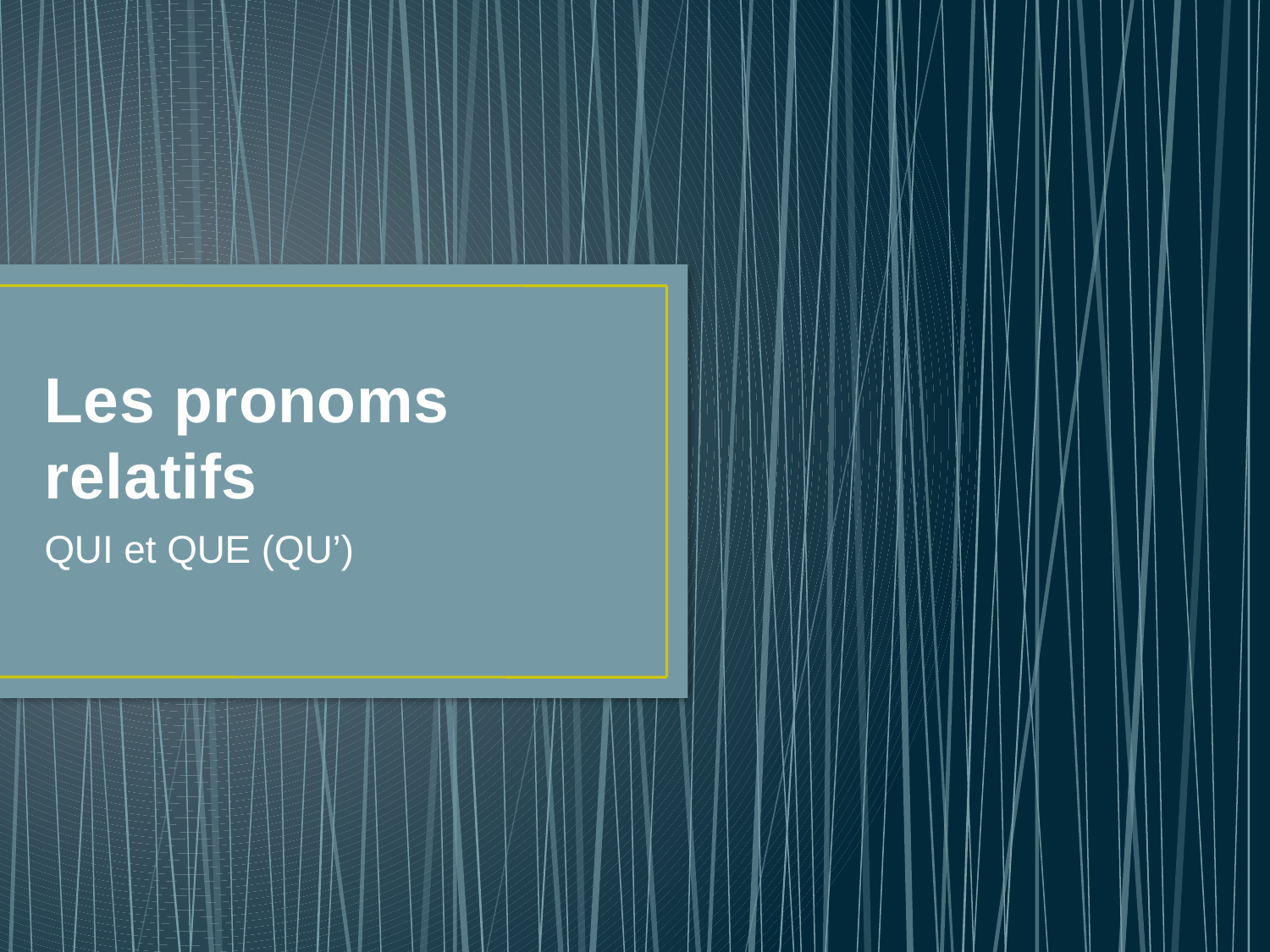

# Les pronoms relatifs
QUI et QUE (QU’)